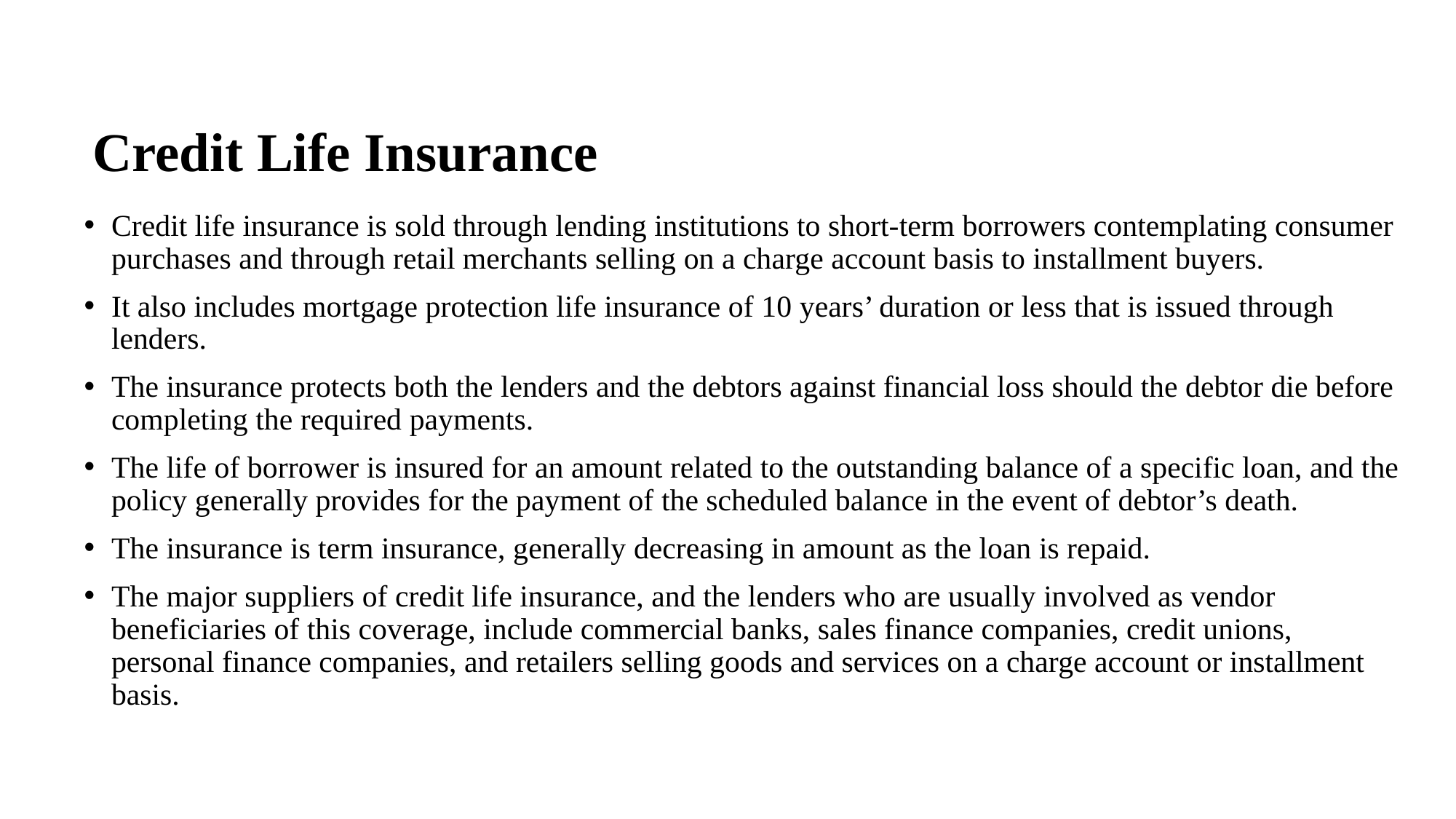

# Credit Life Insurance
Credit life insurance is sold through lending institutions to short-term borrowers contemplating consumer purchases and through retail merchants selling on a charge account basis to installment buyers.
It also includes mortgage protection life insurance of 10 years’ duration or less that is issued through lenders.
The insurance protects both the lenders and the debtors against financial loss should the debtor die before completing the required payments.
The life of borrower is insured for an amount related to the outstanding balance of a specific loan, and the policy generally provides for the payment of the scheduled balance in the event of debtor’s death.
The insurance is term insurance, generally decreasing in amount as the loan is repaid.
The major suppliers of credit life insurance, and the lenders who are usually involved as vendor beneficiaries of this coverage, include commercial banks, sales finance companies, credit unions, personal finance companies, and retailers selling goods and services on a charge account or installment basis.